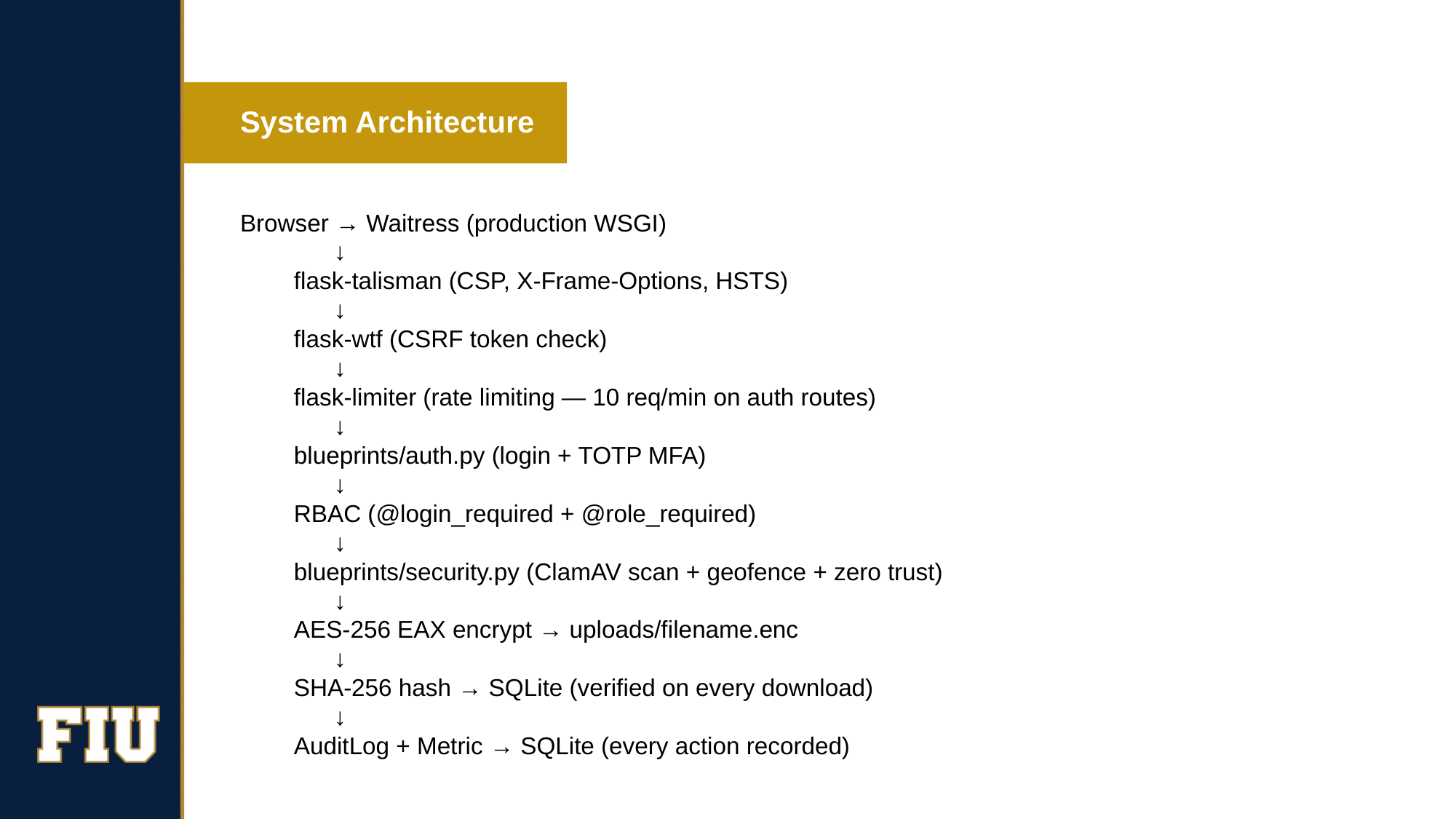

# System Architecture

Browser → Waitress (production WSGI)
              ↓
        flask-talisman (CSP, X-Frame-Options, HSTS)
              ↓
        flask-wtf (CSRF token check)
              ↓
        flask-limiter (rate limiting — 10 req/min on auth routes)
              ↓
        blueprints/auth.py (login + TOTP MFA)
              ↓
        RBAC (@login_required + @role_required)
              ↓
        blueprints/security.py (ClamAV scan + geofence + zero trust)
              ↓
        AES-256 EAX encrypt → uploads/filename.enc
              ↓
        SHA-256 hash → SQLite (verified on every download)
              ↓
        AuditLog + Metric → SQLite (every action recorded)